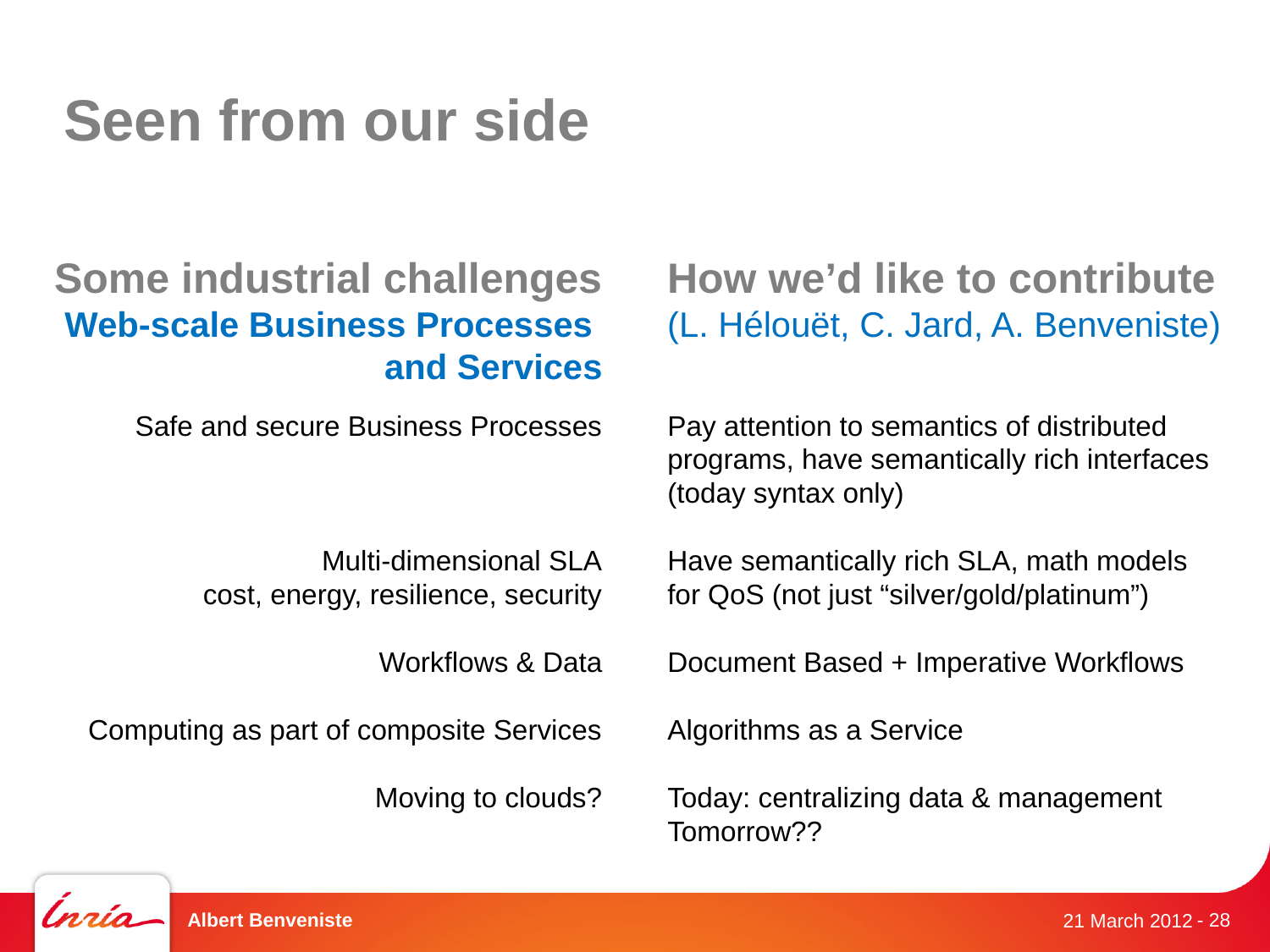

# Seen from our side
Some industrial challenges
How we’d like to contribute
Web-scale Business Processes  and Services
Safe and secure Business Processes

Multi-dimensional SLA
cost, energy, resilience, security

Workflows & Data

Computing as part of composite Services

Moving to clouds?
(L. Hélouët, C. Jard, A. Benveniste) a
Pay attention to semantics of distributed programs, have semantically rich interfaces (today syntax only)

Have semantically rich SLA, math models for QoS (not just “silver/gold/platinum”)

Document Based + Imperative Workflows

Algorithms as a Service

Today: centralizing data & management
Tomorrow??
Albert Benveniste
- 28
21 March 2012